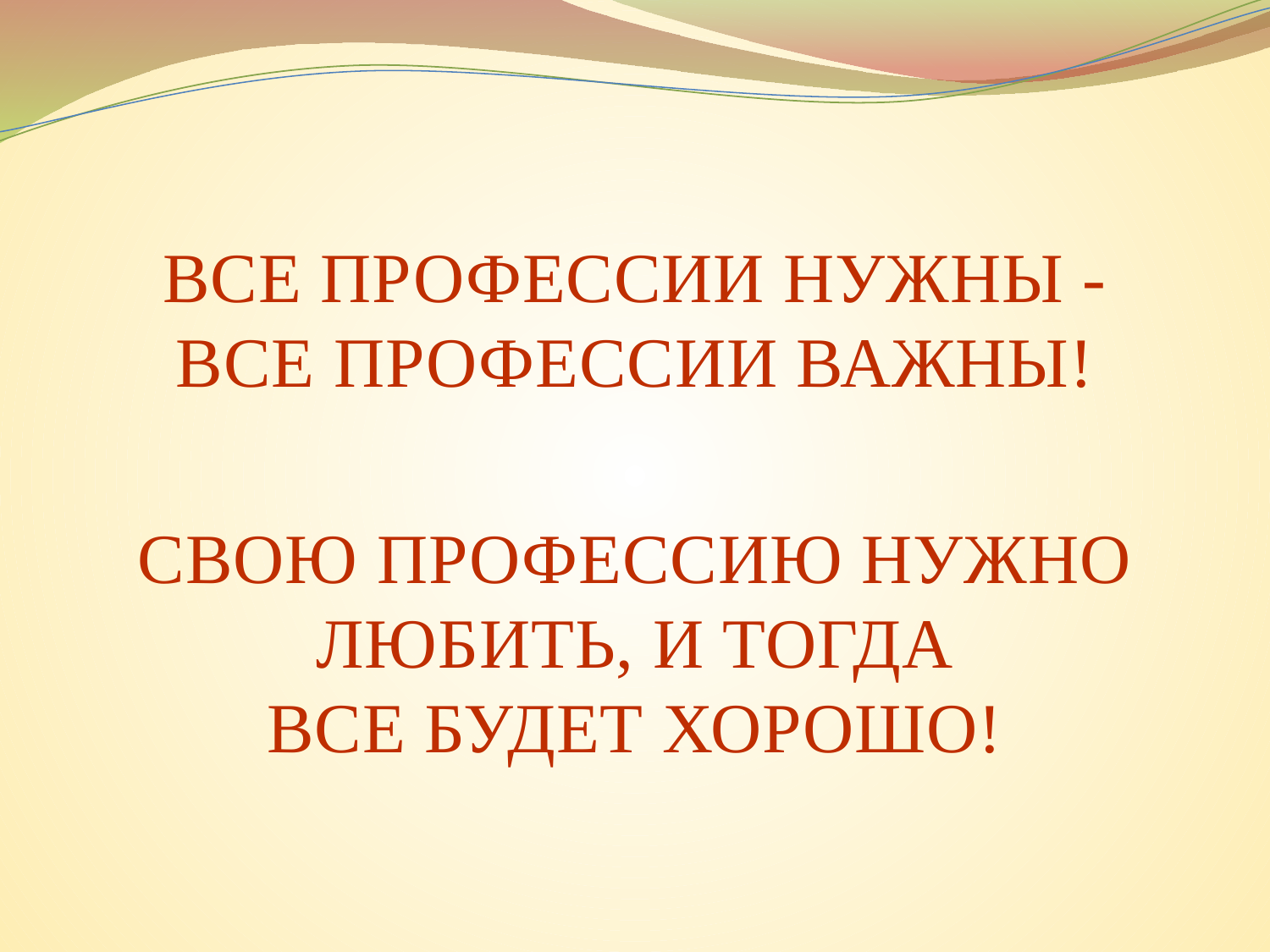

ВСЕ ПРОФЕССИИ НУЖНЫ -
ВСЕ ПРОФЕССИИ ВАЖНЫ!
СВОЮ ПРОФЕССИЮ НУЖНО ЛЮБИТЬ, И ТОГДА
ВСЕ БУДЕТ ХОРОШО!